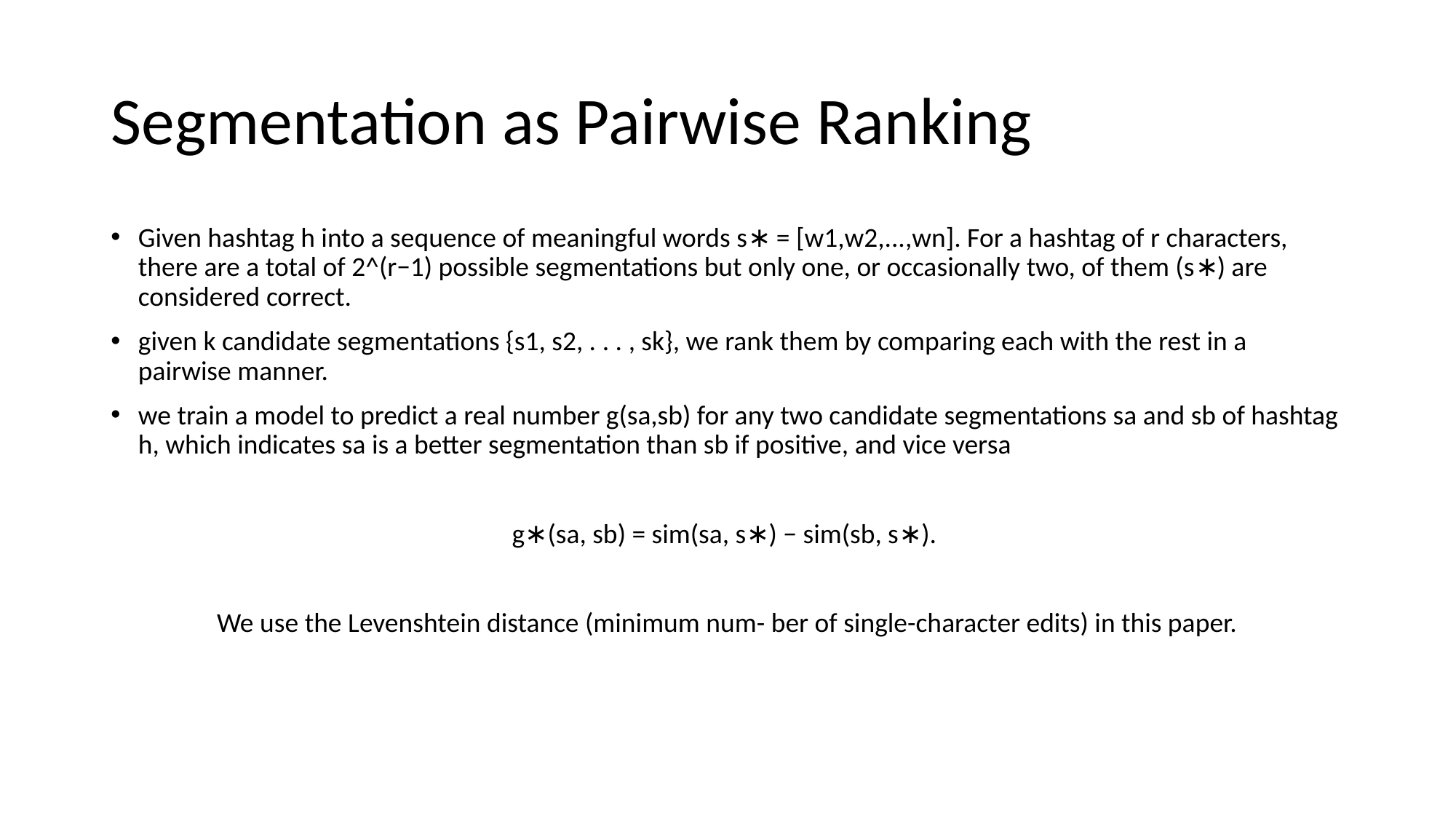

# Segmentation as Pairwise Ranking
Given hashtag h into a sequence of meaningful words s∗ = [w1,w2,...,wn]. For a hashtag of r characters, there are a total of 2^(r−1) possible segmentations but only one, or occasionally two, of them (s∗) are considered correct.
given k candidate segmentations {s1, s2, . . . , sk}, we rank them by comparing each with the rest in a pairwise manner.
we train a model to predict a real number g(sa,sb) for any two candidate segmentations sa and sb of hashtag h, which indicates sa is a better segmentation than sb if positive, and vice versa

g∗(sa, sb) = sim(sa, s∗) − sim(sb, s∗).

We use the Levenshtein distance (minimum num- ber of single-character edits) in this paper.